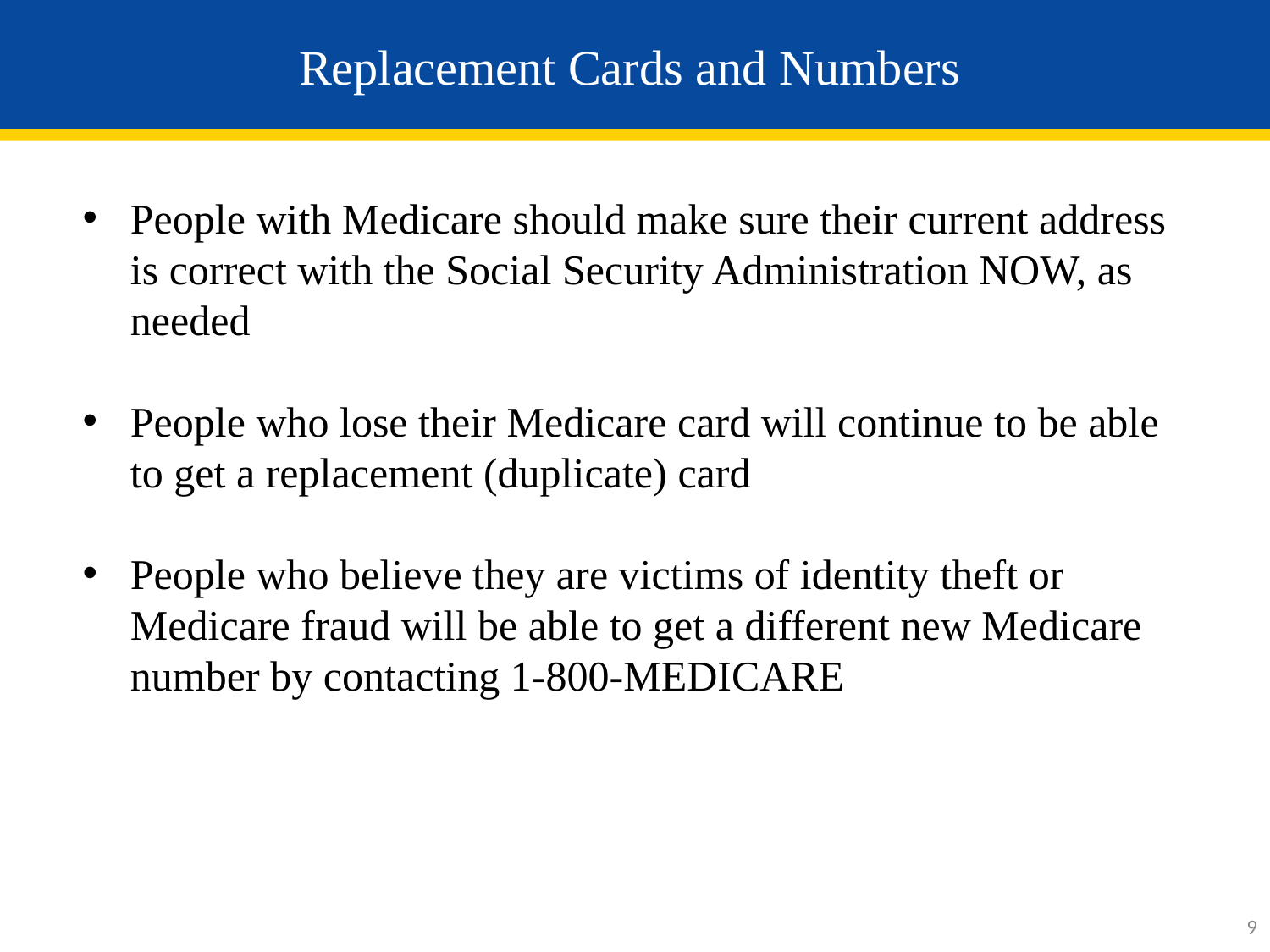

# Replacement Cards and Numbers

People with Medicare should make sure their current address is correct with the Social Security Administration NOW, as needed

People who lose their Medicare card will continue to be able to get a replacement (duplicate) card

People who believe they are victims of identity theft or Medicare fraud will be able to get a different new Medicare number by contacting 1-800-MEDICARE

9